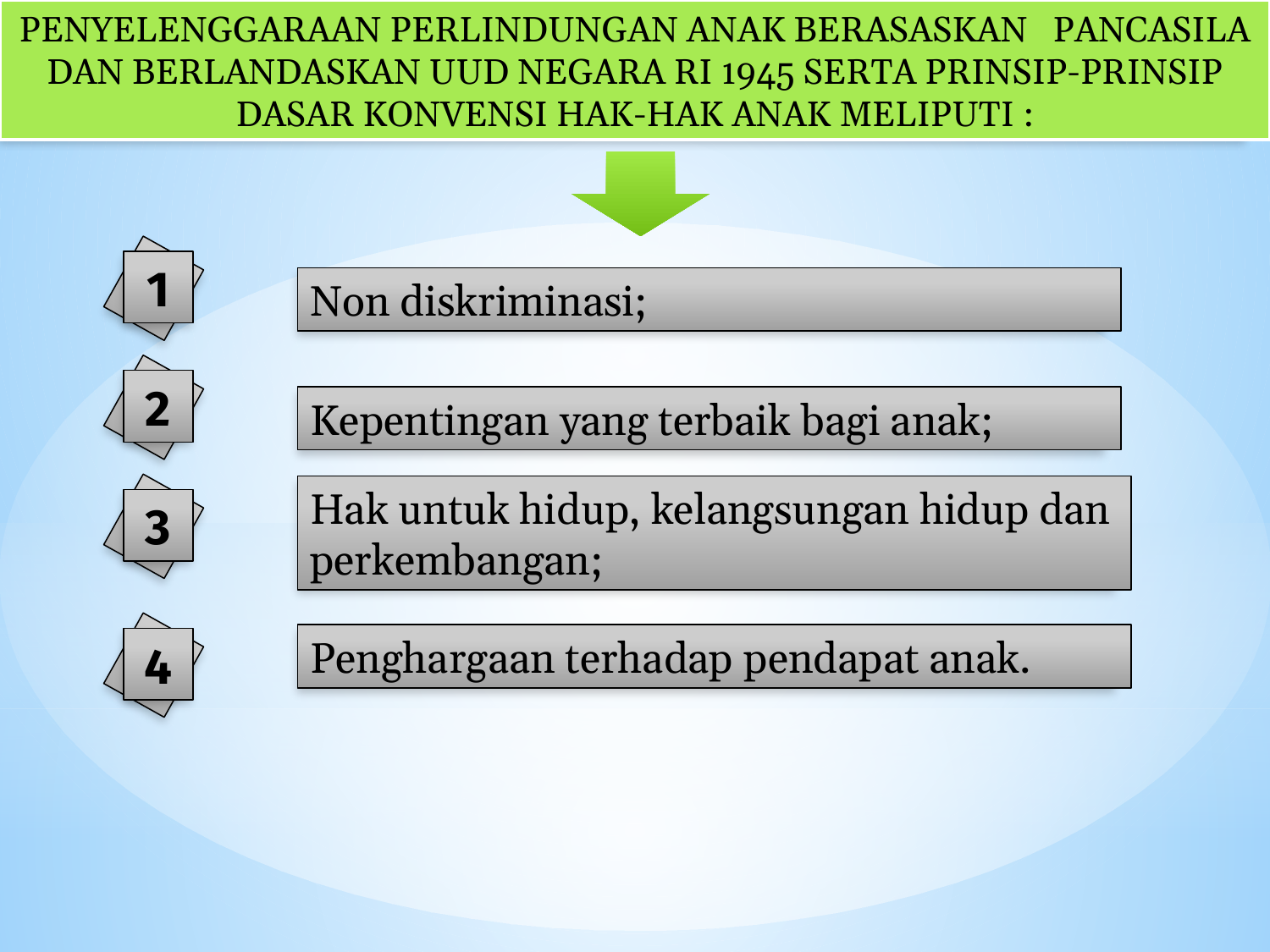

PENYELENGGARAAN PERLINDUNGAN ANAK BERASASKAN   PANCASILA DAN BERLANDASKAN UUD NEGARA RI 1945 SERTA PRINSIP-PRINSIP DASAR KONVENSI HAK-HAK ANAK MELIPUTI :

1
Non diskriminasi;

2
Kepentingan yang terbaik bagi anak;
Hak untuk hidup, kelangsungan hidup dan perkembangan;

3

4
Penghargaan terhadap pendapat anak.